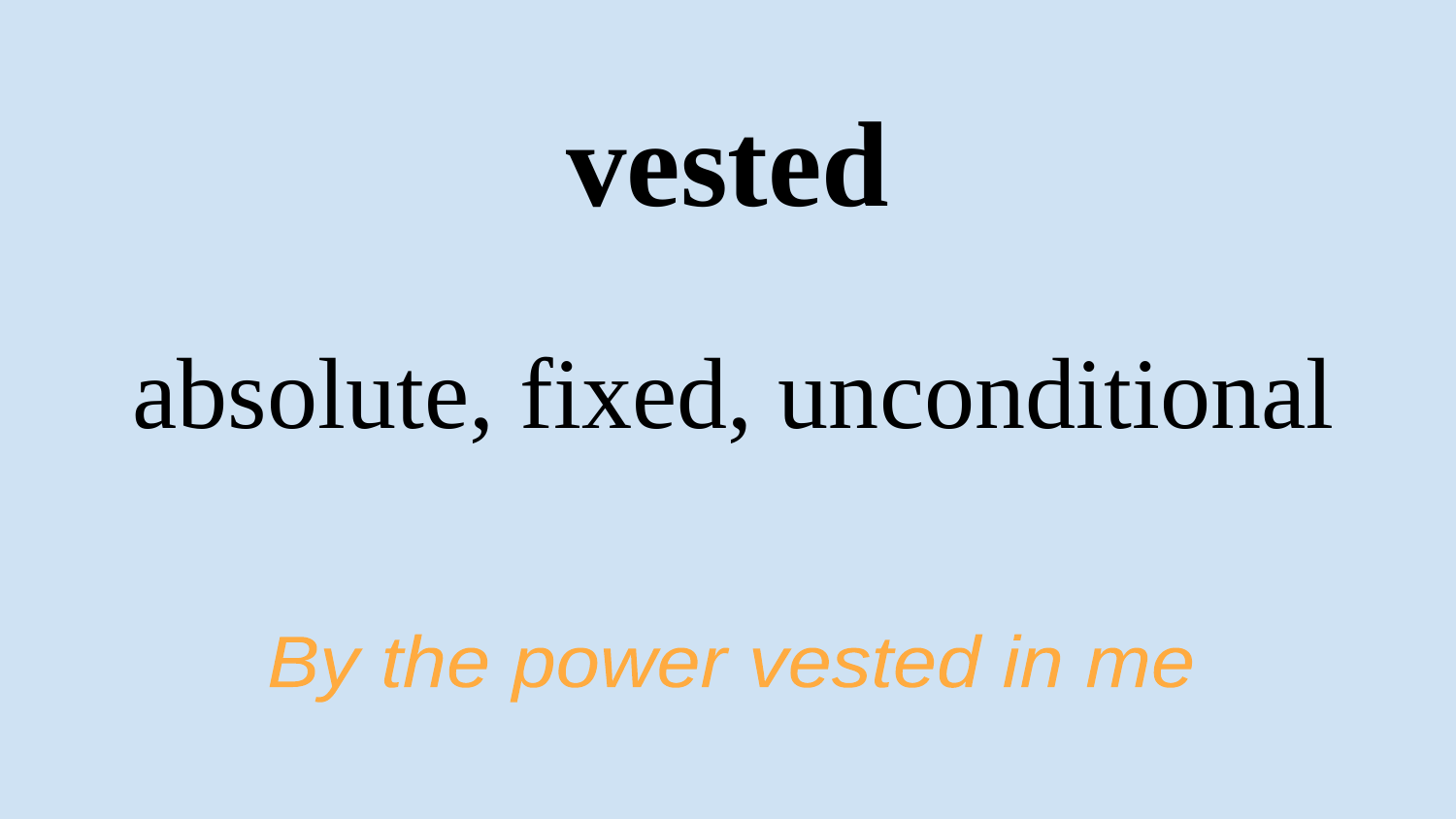

# vested

absolute, fixed, unconditional
By the power vested in me